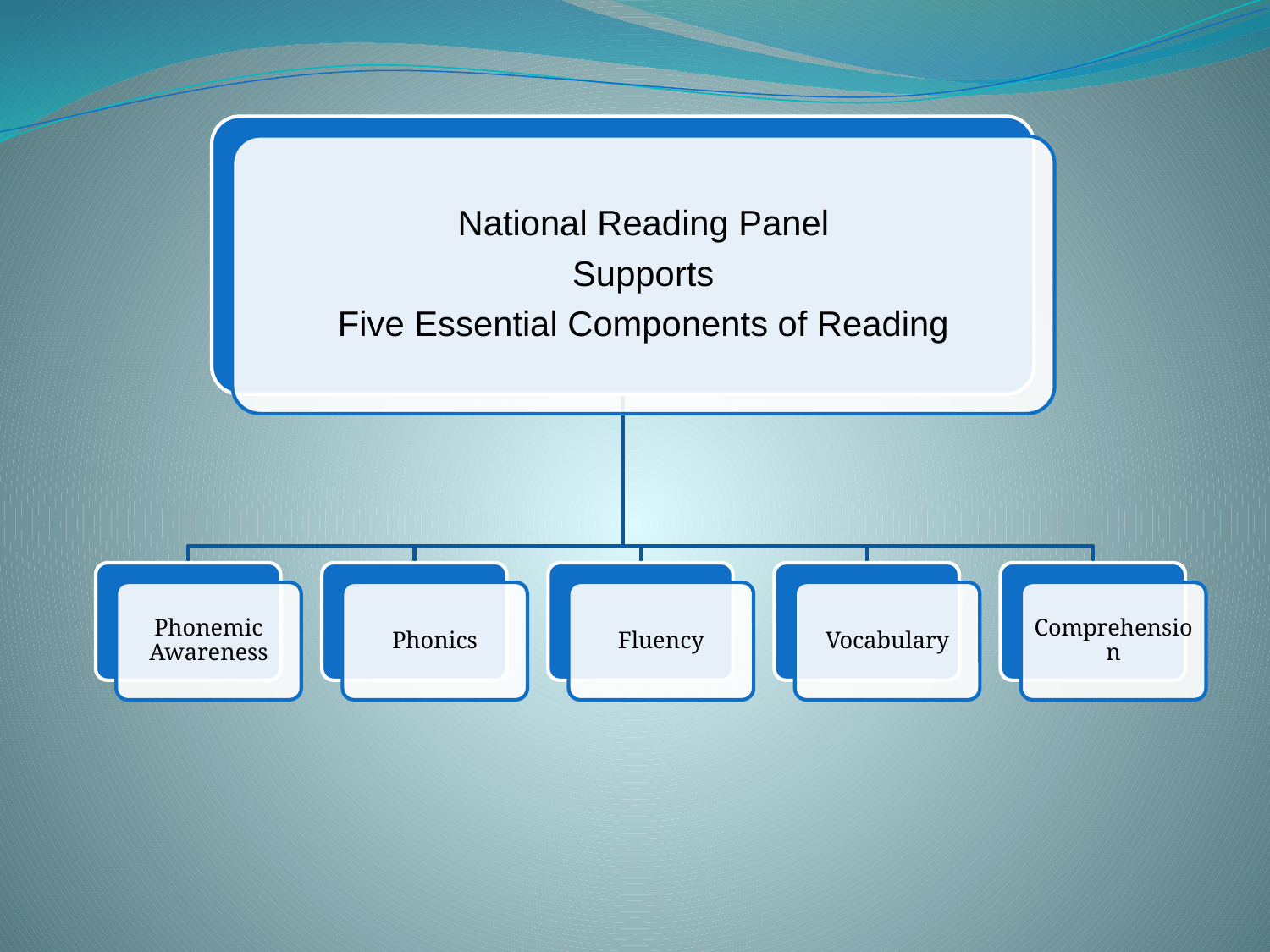

National Reading Panel
Supports
Five Essential Components of Reading
Phonemic Awareness
Phonics
Fluency
Vocabulary
Comprehension